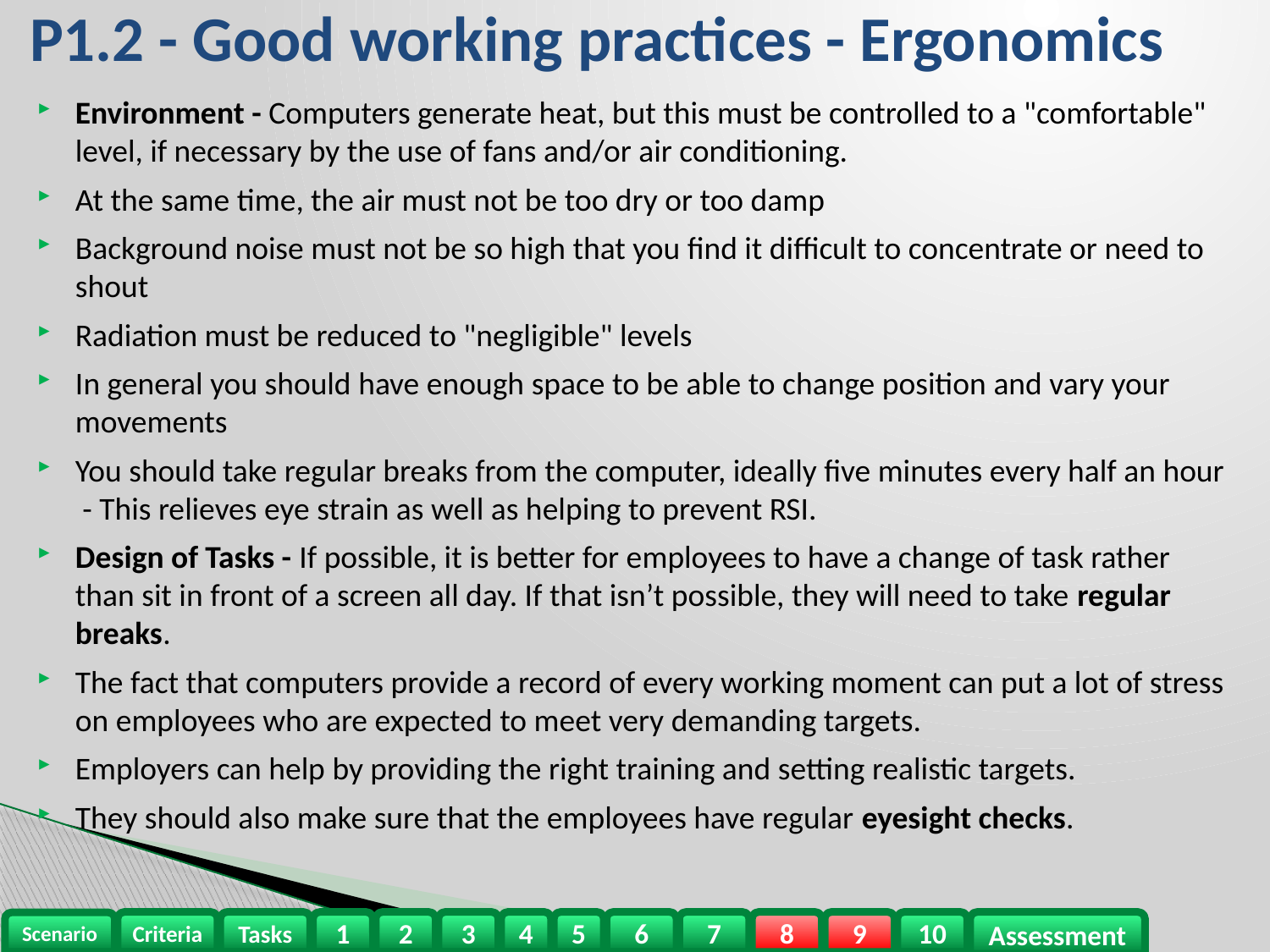

# P1.2 - Good working practices - Ergonomics
Environment - Computers generate heat, but this must be controlled to a "comfortable" level, if necessary by the use of fans and/or air conditioning.
At the same time, the air must not be too dry or too damp
Background noise must not be so high that you find it difficult to concentrate or need to shout
Radiation must be reduced to "negligible" levels
In general you should have enough space to be able to change position and vary your movements
You should take regular breaks from the computer, ideally five minutes every half an hour  - This relieves eye strain as well as helping to prevent RSI.
Design of Tasks - If possible, it is better for employees to have a change of task rather than sit in front of a screen all day. If that isn’t possible, they will need to take regular breaks.
The fact that computers provide a record of every working moment can put a lot of stress on employees who are expected to meet very demanding targets.
Employers can help by providing the right training and setting realistic targets.
They should also make sure that the employees have regular eyesight checks.